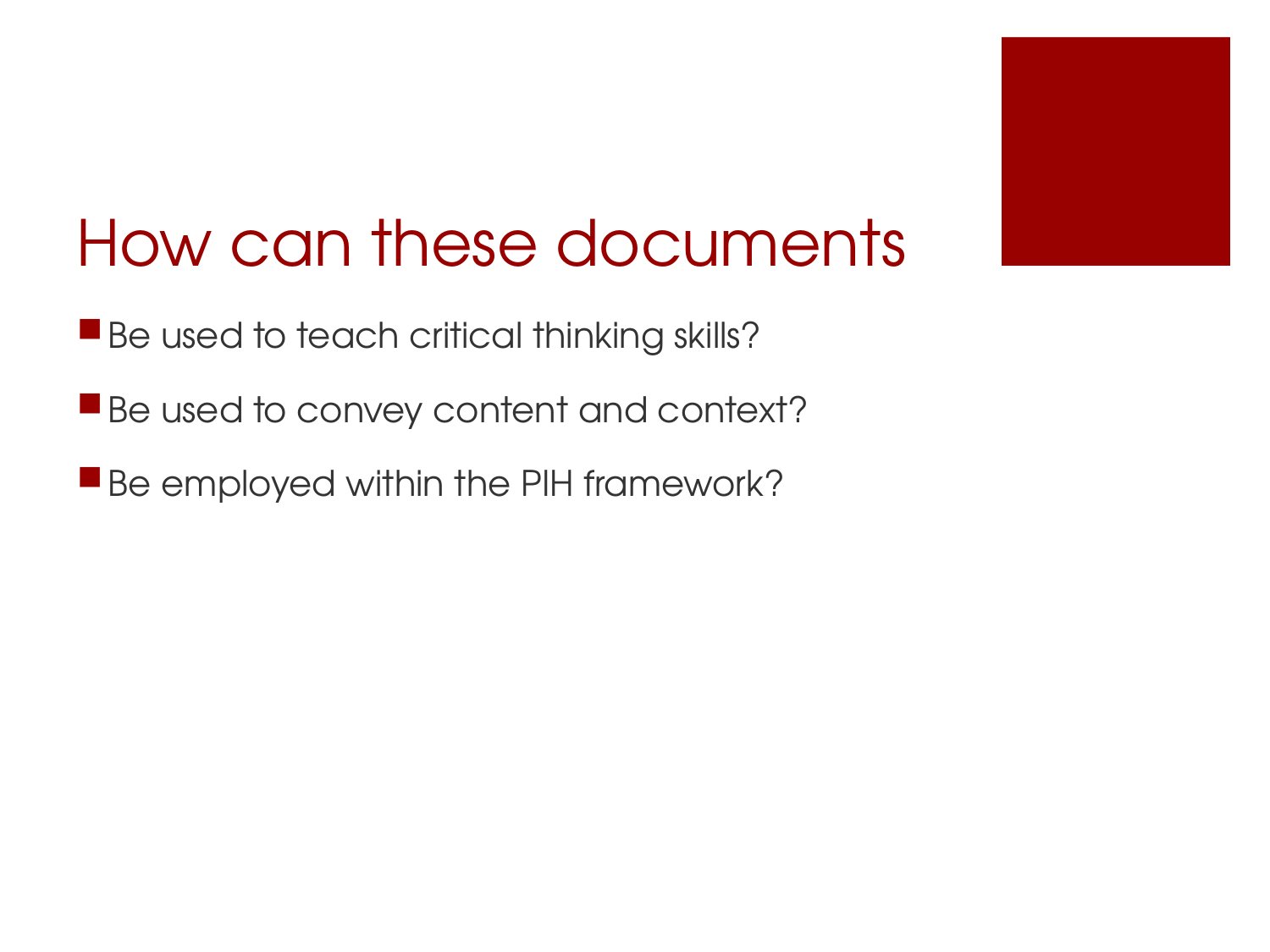

# How can these documents
Be used to teach critical thinking skills?
Be used to convey content and context?
Be employed within the PIH framework?